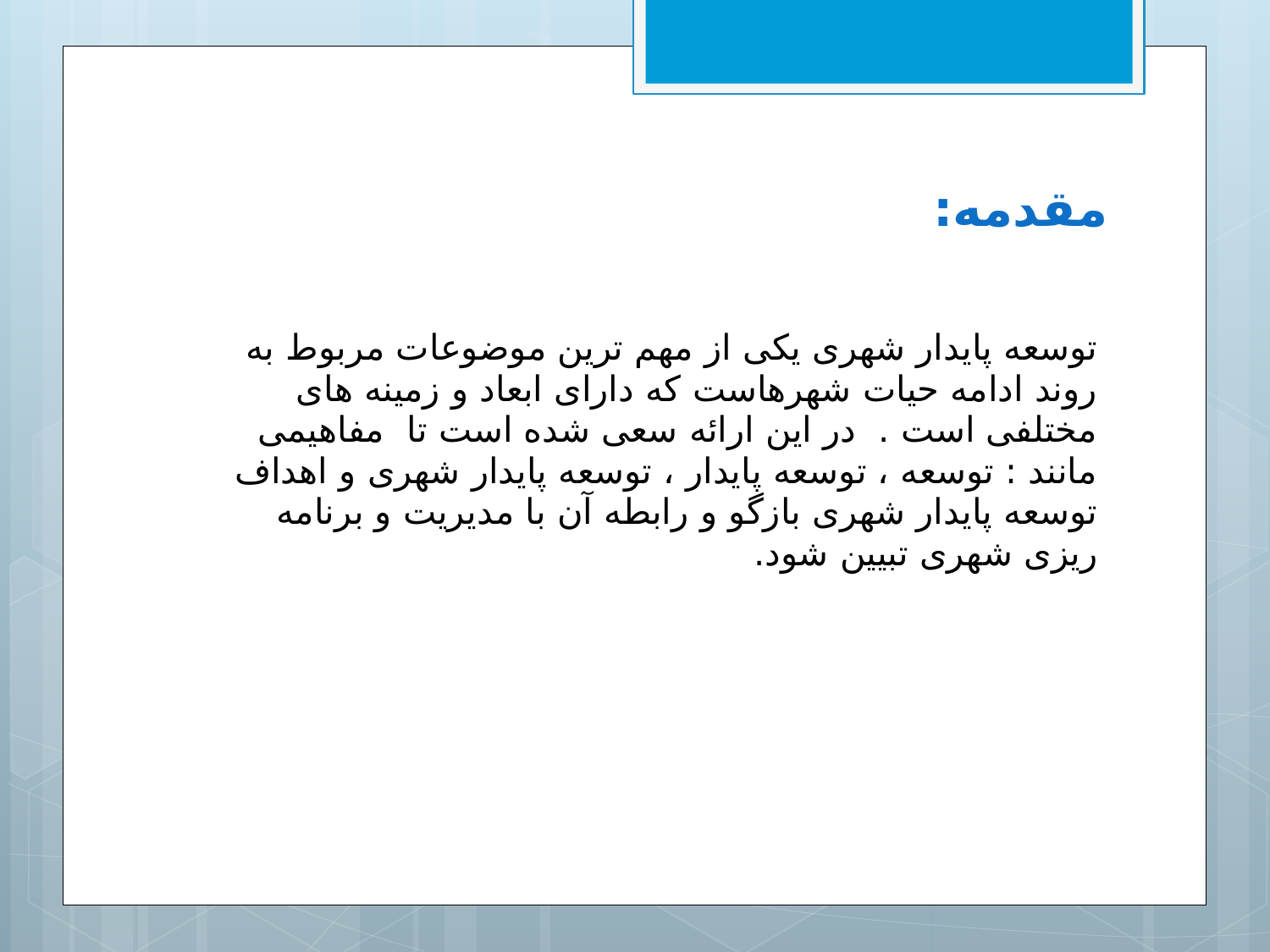

# مقدمه:
توسعه پایدار شهری یکی از مهم ترین موضوعات مربوط به روند ادامه حیات شهرهاست که دارای ابعاد و زمینه های مختلفی است .  در این ارائه سعی شده است تا  مفاهیمی مانند : توسعه ، توسعه پایدار ، توسعه پایدار شهری و اهداف توسعه پایدار شهری بازگو و رابطه آن با مدیریت و برنامه ریزی شهری تبیین شود.